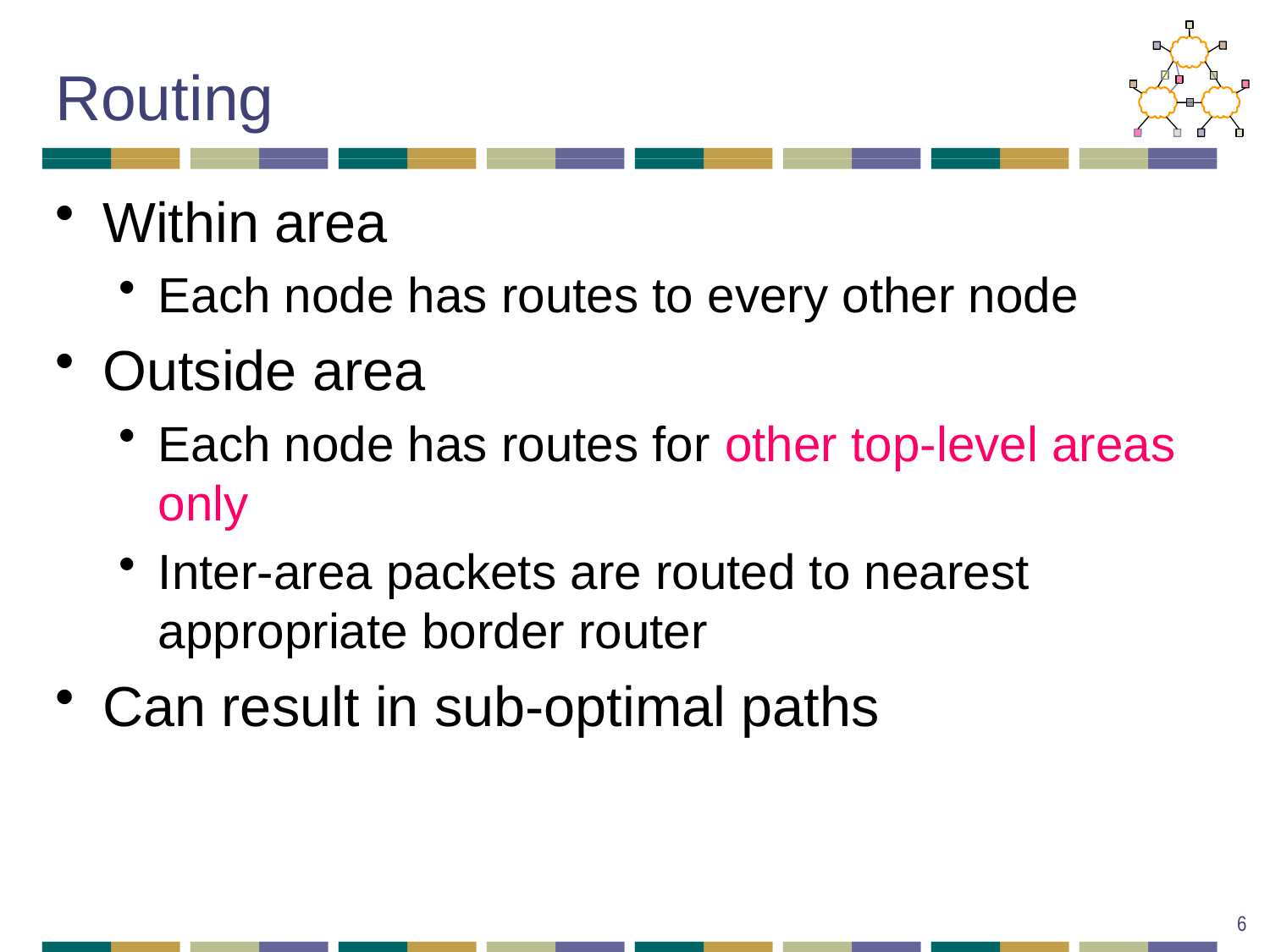

# Routing
Within area
Each node has routes to every other node
Outside area
Each node has routes for other top-level areas only
Inter-area packets are routed to nearest appropriate border router
Can result in sub-optimal paths
6